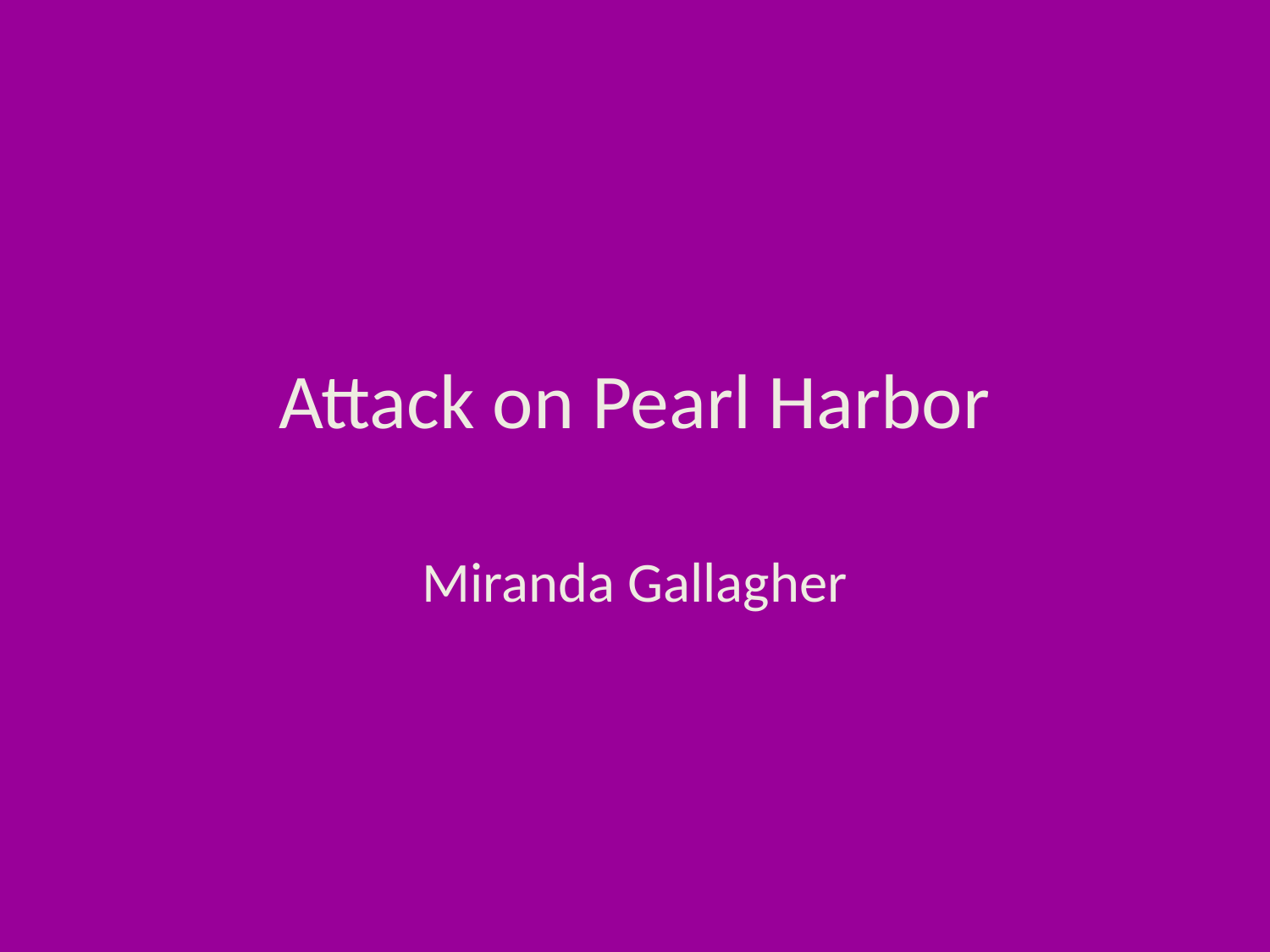

# Attack on Pearl Harbor
Miranda Gallagher